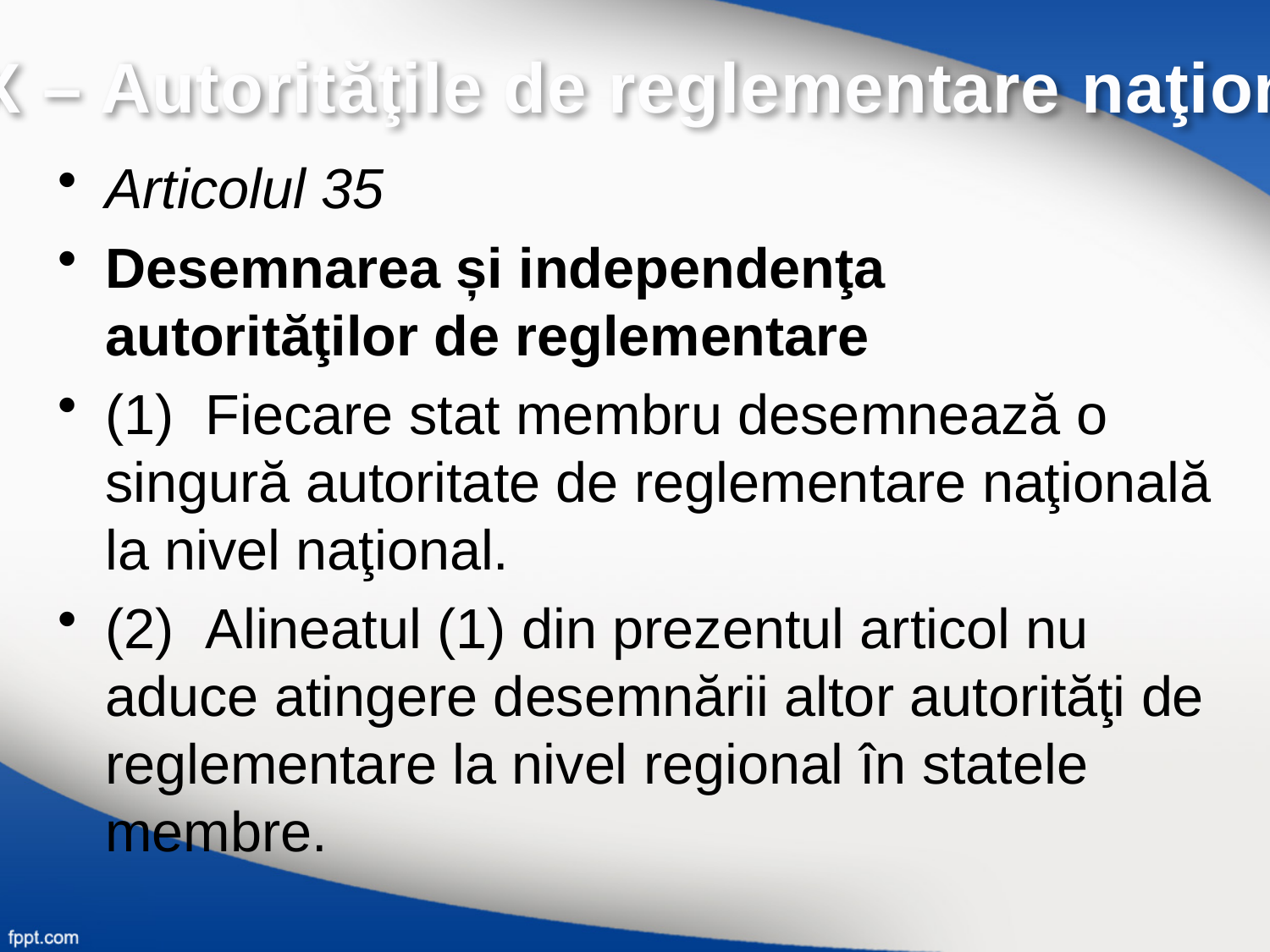

IX – Autorităţile de reglementare naţionale
Articolul 35
Desemnarea și independenţa autorităţilor de reglementare
(1)  Fiecare stat membru desemnează o singură autoritate de reglementare naţională la nivel naţional.
(2)  Alineatul (1) din prezentul articol nu aduce atingere desemnării altor autorităţi de reglementare la nivel regional în statele membre.